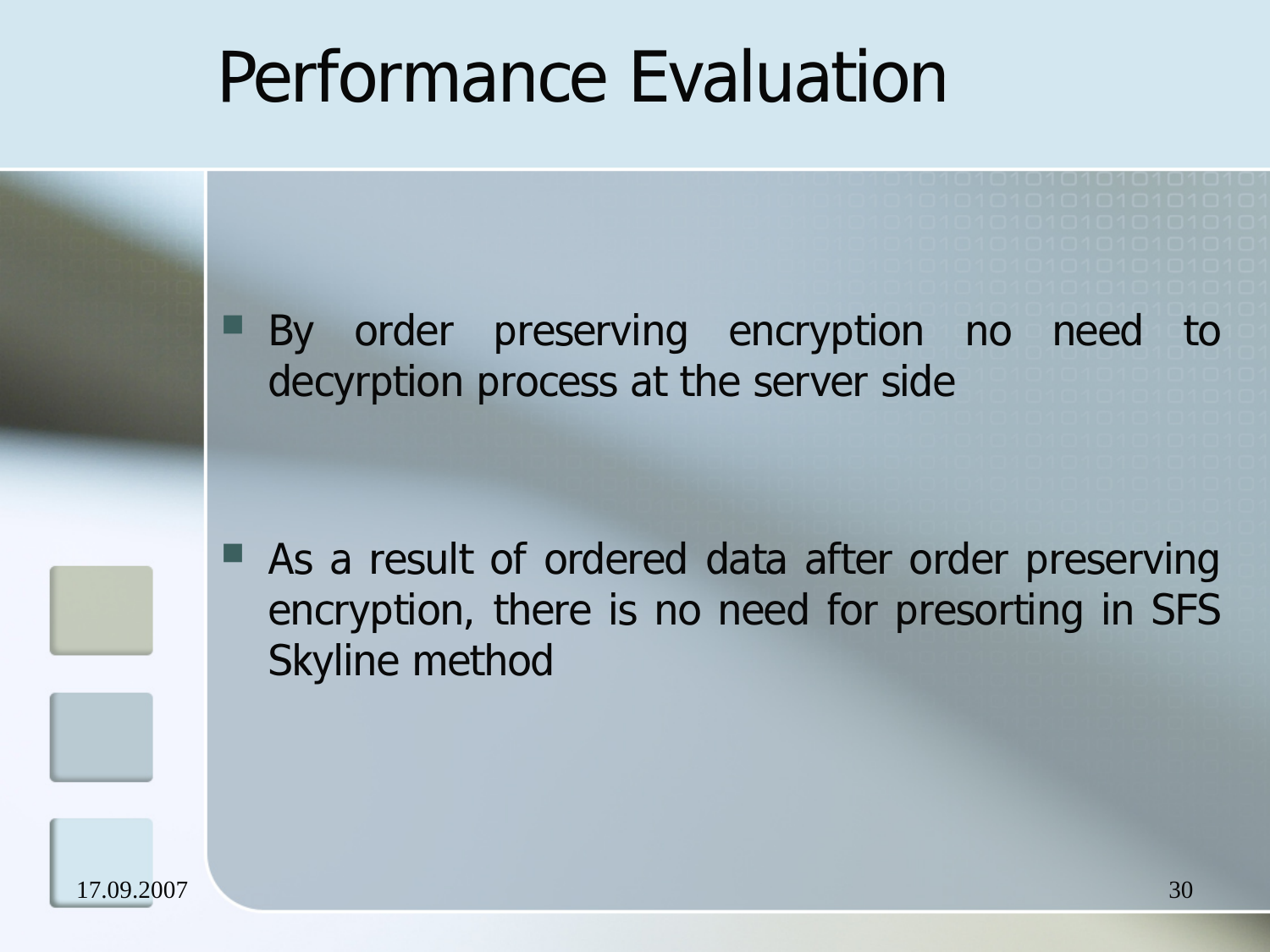

# Performance Evaluation

By order preserving encryption no need to decyrption process at the server side

As a result of ordered data after order preserving encryption, there is no need for presorting in SFS Skyline method

17.09.2007
30